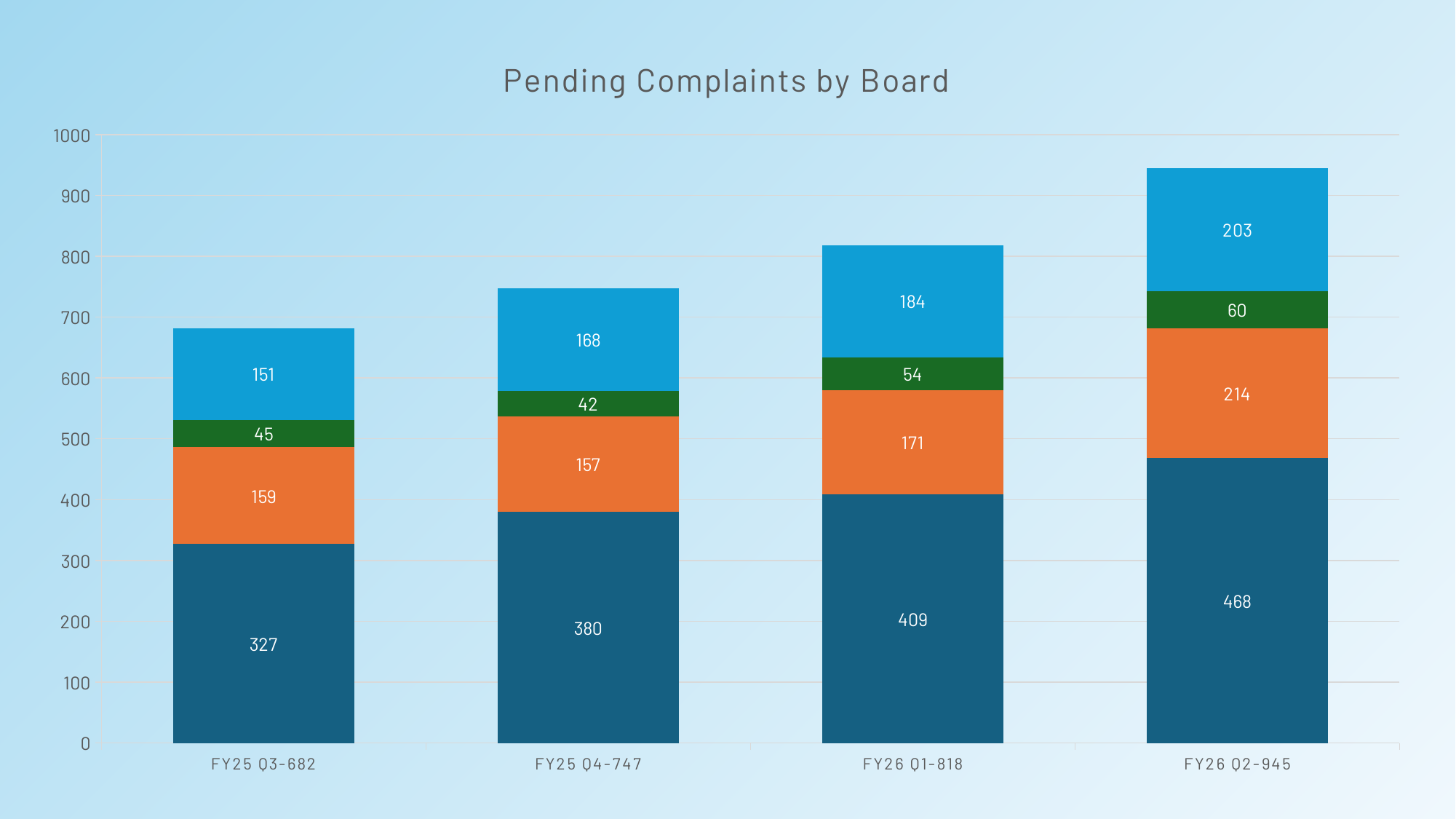

### Chart: Pending Complaints by Board

| Category | LPC | SW | MFT | PSY |
|---|---|---|---|---|
| FY25 Q3-682 | 327.0 | 159.0 | 45.0 | 151.0 |
| FY25 Q4-747 | 380.0 | 157.0 | 42.0 | 168.0 |
| FY26 Q1-818 | 409.0 | 171.0 | 54.0 | 184.0 |
| FY26 Q2-945 | 468.0 | 214.0 | 60.0 | 203.0 |